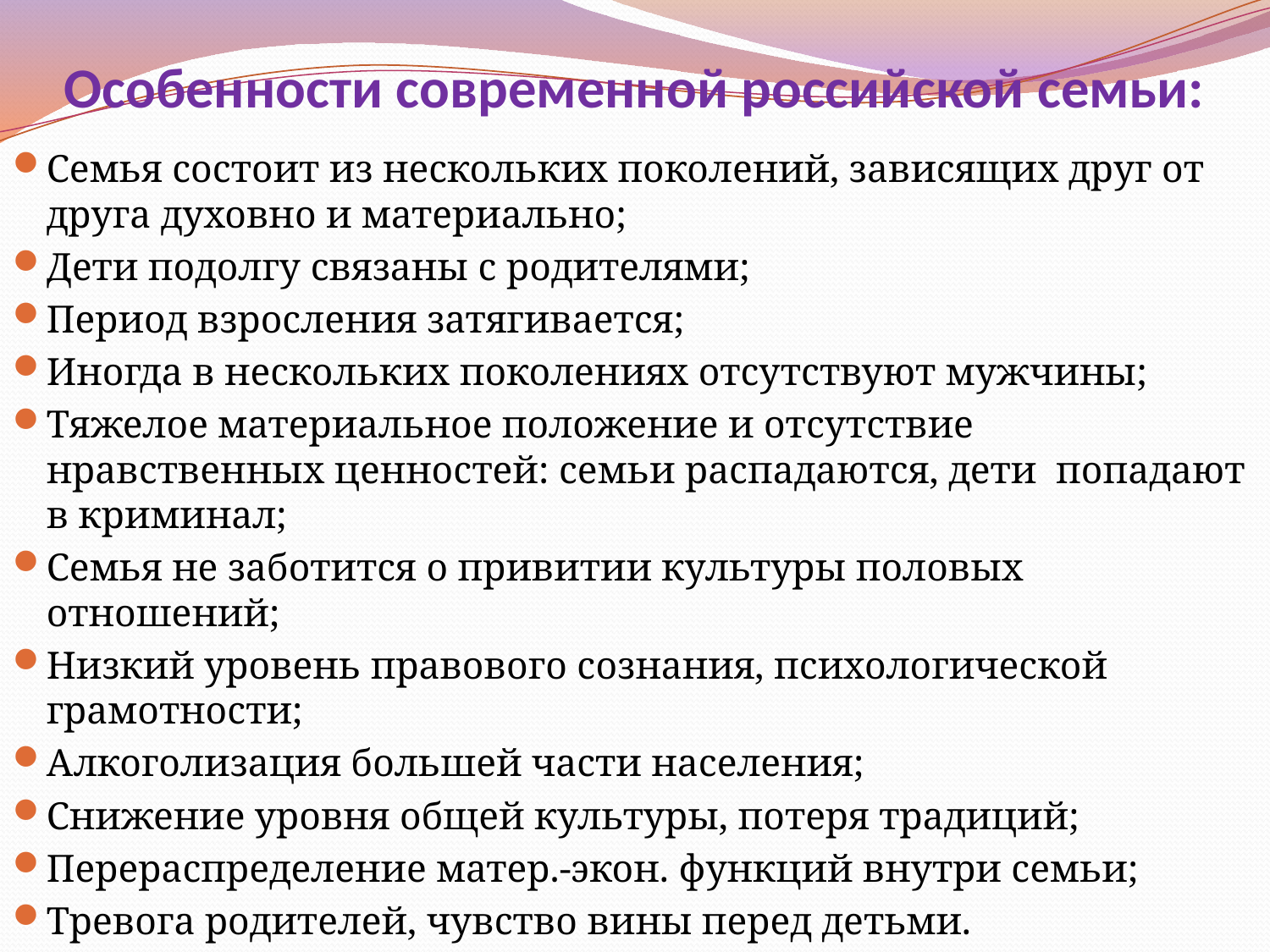

# Особенности современной российской семьи:
Семья состоит из нескольких поколений, зависящих друг от друга духовно и материально;
Дети подолгу связаны с родителями;
Период взросления затягивается;
Иногда в нескольких поколениях отсутствуют мужчины;
Тяжелое материальное положение и отсутствие нравственных ценностей: семьи распадаются, дети  попадают в криминал;
Семья не заботится о привитии культуры половых отношений;
Низкий уровень правового сознания, психологической грамотности;
Алкоголизация большей части населения;
Снижение уровня общей культуры, потеря традиций;
Перераспределение матер.-экон. функций внутри семьи;
Тревога родителей, чувство вины перед детьми.